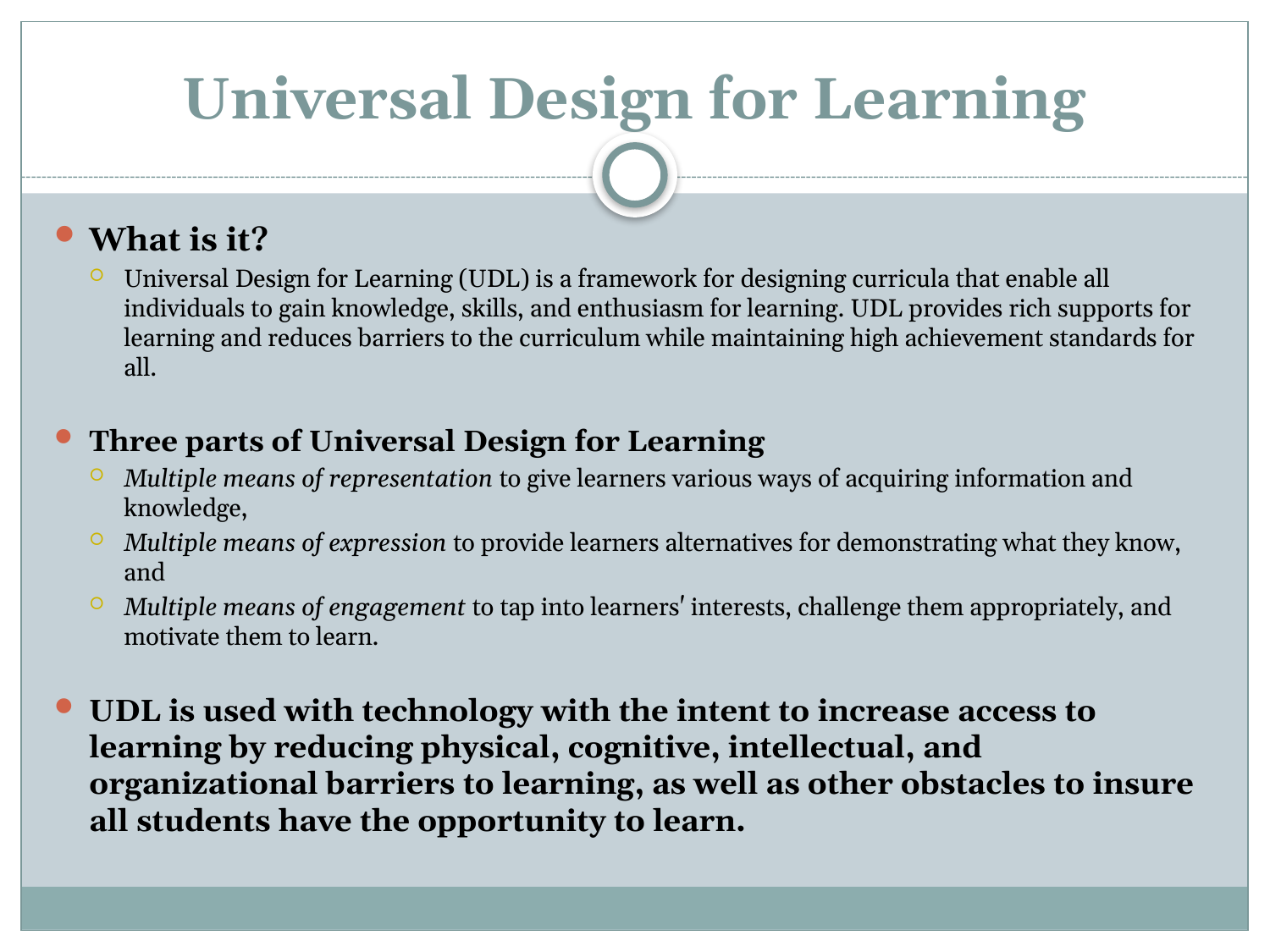

# Universal Design for Learning
What is it?
Universal Design for Learning (UDL) is a framework for designing curricula that enable all individuals to gain knowledge, skills, and enthusiasm for learning. UDL provides rich supports for learning and reduces barriers to the curriculum while maintaining high achievement standards for all.

Three parts of Universal Design for Learning
Multiple means of representation to give learners various ways of acquiring information and knowledge,
Multiple means of expression to provide learners alternatives for demonstrating what they know, and
Multiple means of engagement to tap into learners' interests, challenge them appropriately, and motivate them to learn.

UDL is used with technology with the intent to increase access to learning by reducing physical, cognitive, intellectual, and organizational barriers to learning, as well as other obstacles to insure all students have the opportunity to learn.